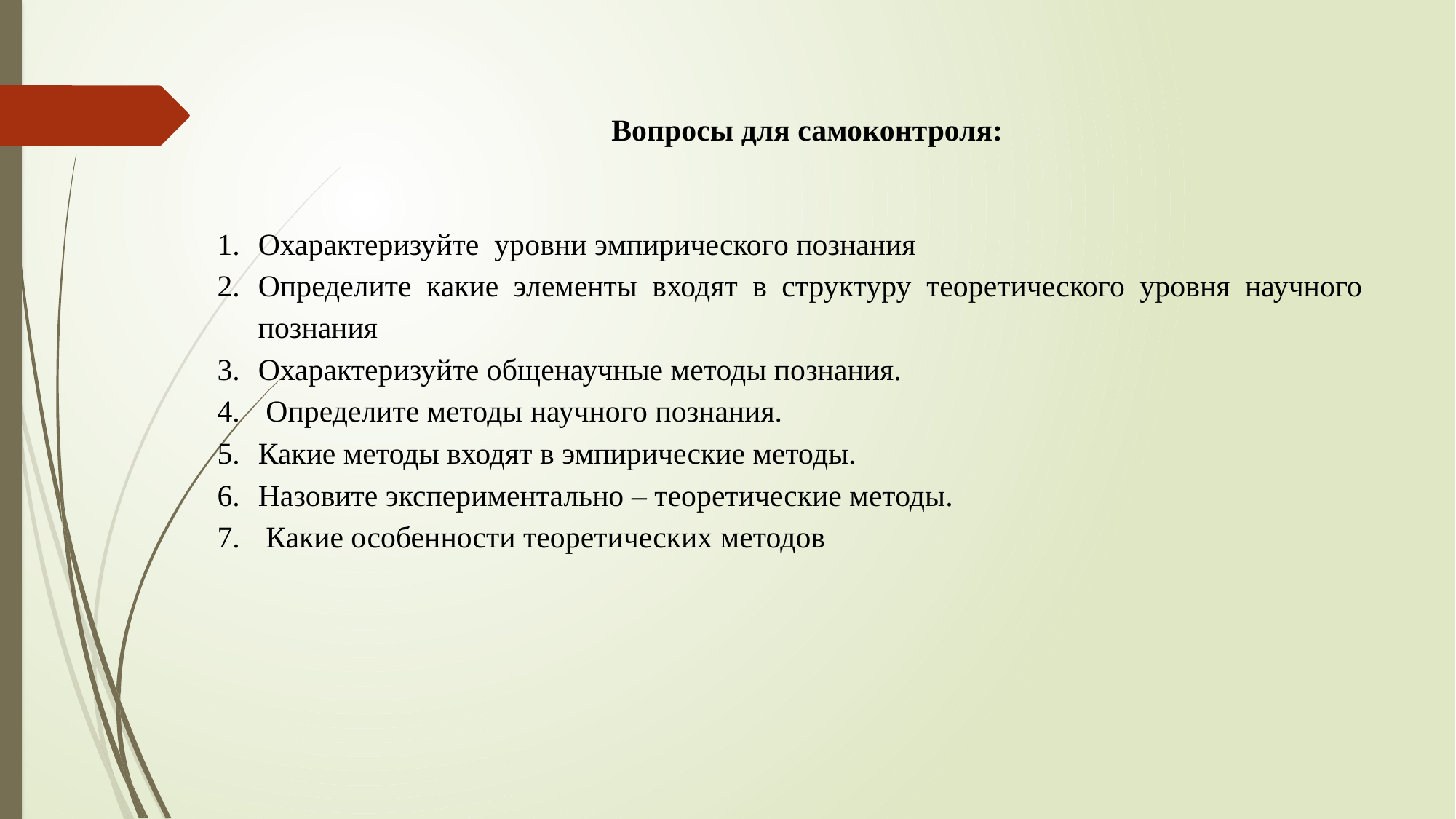

Вопросы для самоконтроля:

Охарактеризуйте  уровни эмпирического познания
Определите какие элементы входят в структуру теоретического уровня научного познания
Охарактеризуйте общенаучные методы познания.
 Определите методы научного познания.
Какие методы входят в эмпирические методы.
Назовите экспериментально – теоретические методы.
 Какие особенности теоретических методов